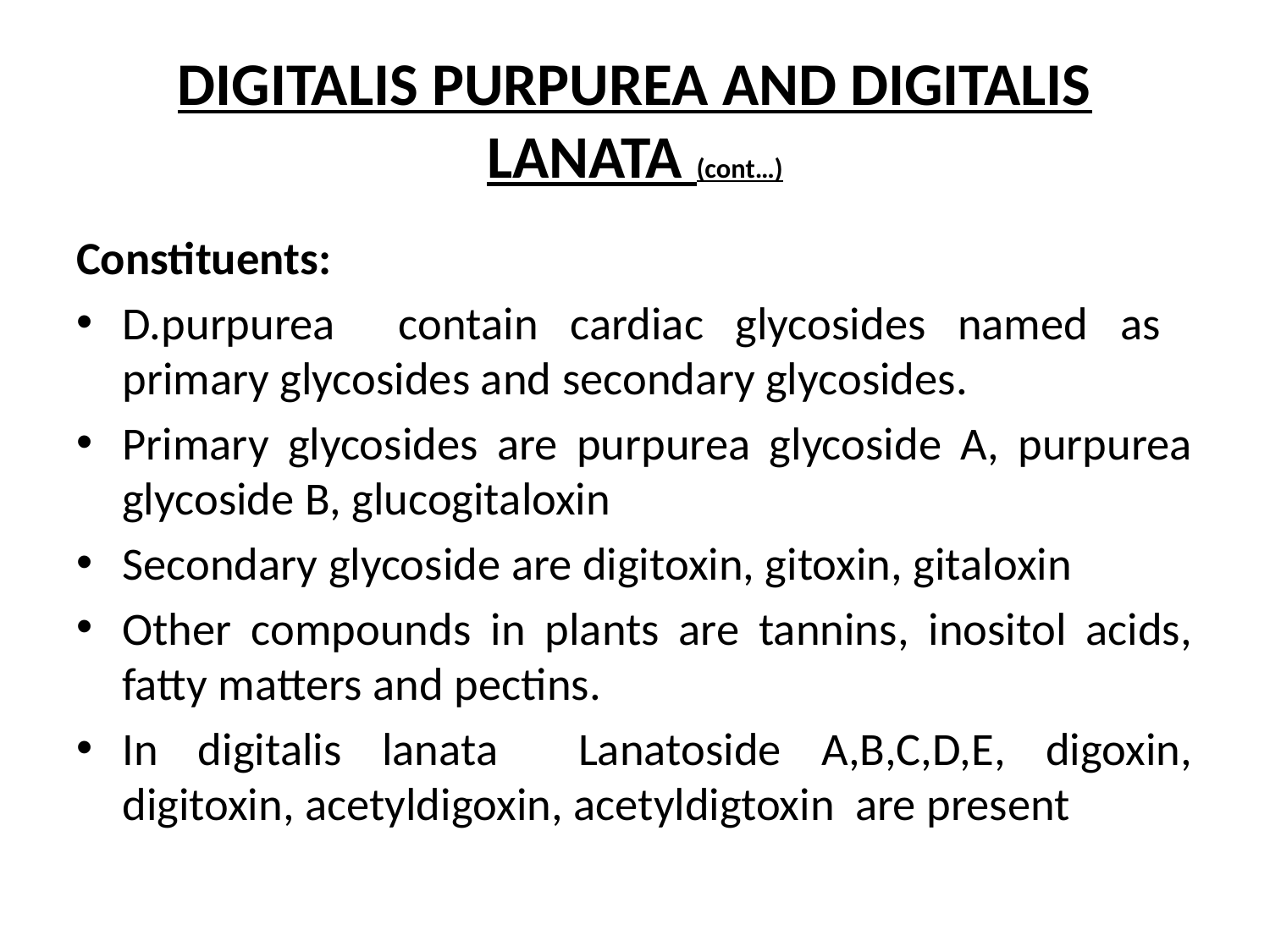

# DIGITALIS PURPUREA AND DIGITALIS LANATA (cont…)
Constituents:
D.purpurea  contain cardiac glycosides named as  primary glycosides and secondary glycosides.
Primary glycosides are purpurea glycoside A, purpurea glycoside B, glucogitaloxin
Secondary glycoside are digitoxin, gitoxin, gitaloxin
Other compounds in plants are tannins, inositol acids, fatty matters and pectins.
In digitalis lanata  Lanatoside A,B,C,D,E, digoxin, digitoxin, acetyldigoxin, acetyldigtoxin  are present